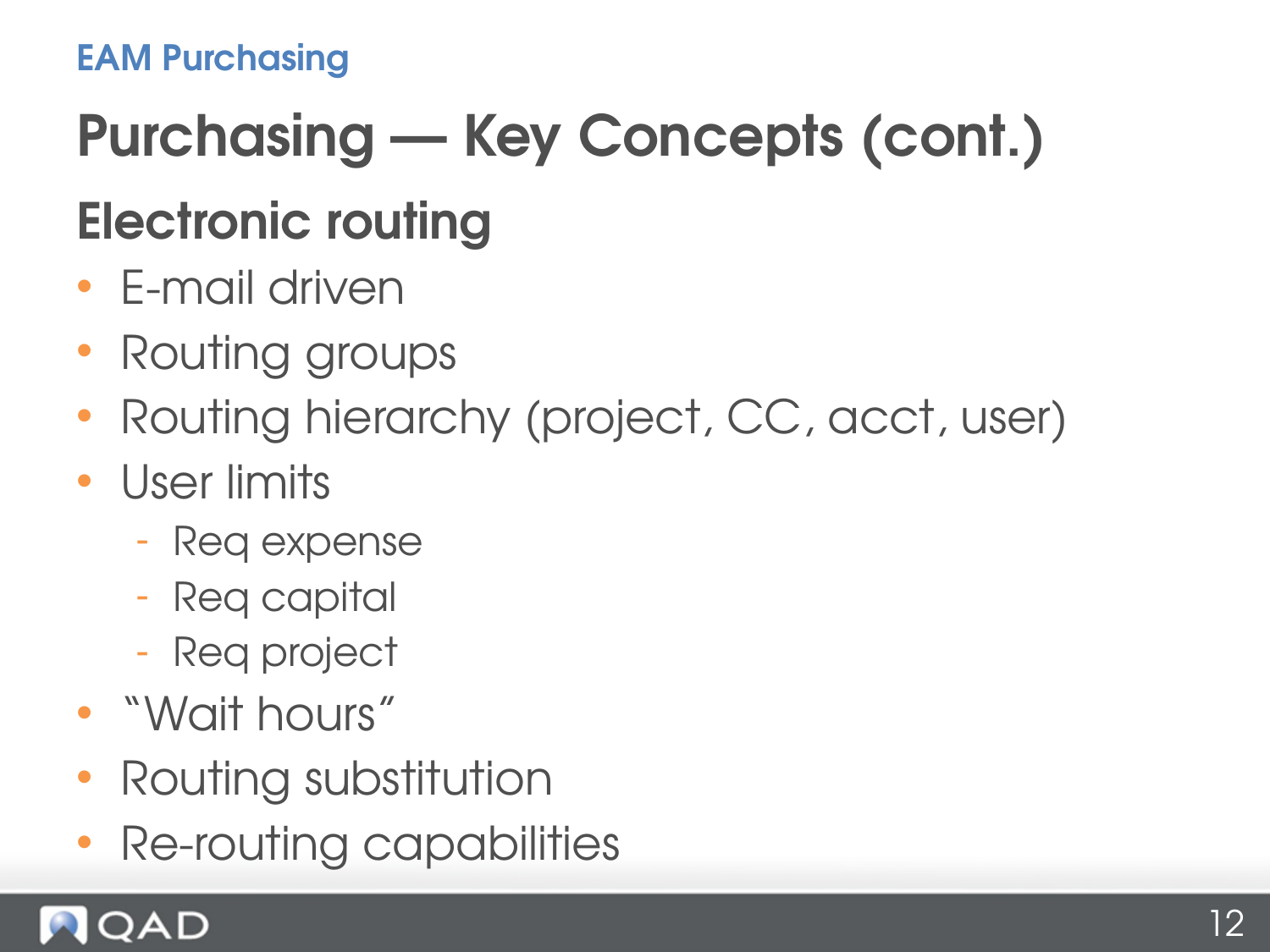

EAM Purchasing
# Purchasing — Key Concepts (cont.)
Electronic routing
E-mail driven
Routing groups
Routing hierarchy (project, CC, acct, user)
User limits
Req expense
Req capital
Req project
“Wait hours”
Routing substitution
Re-routing capabilities
12